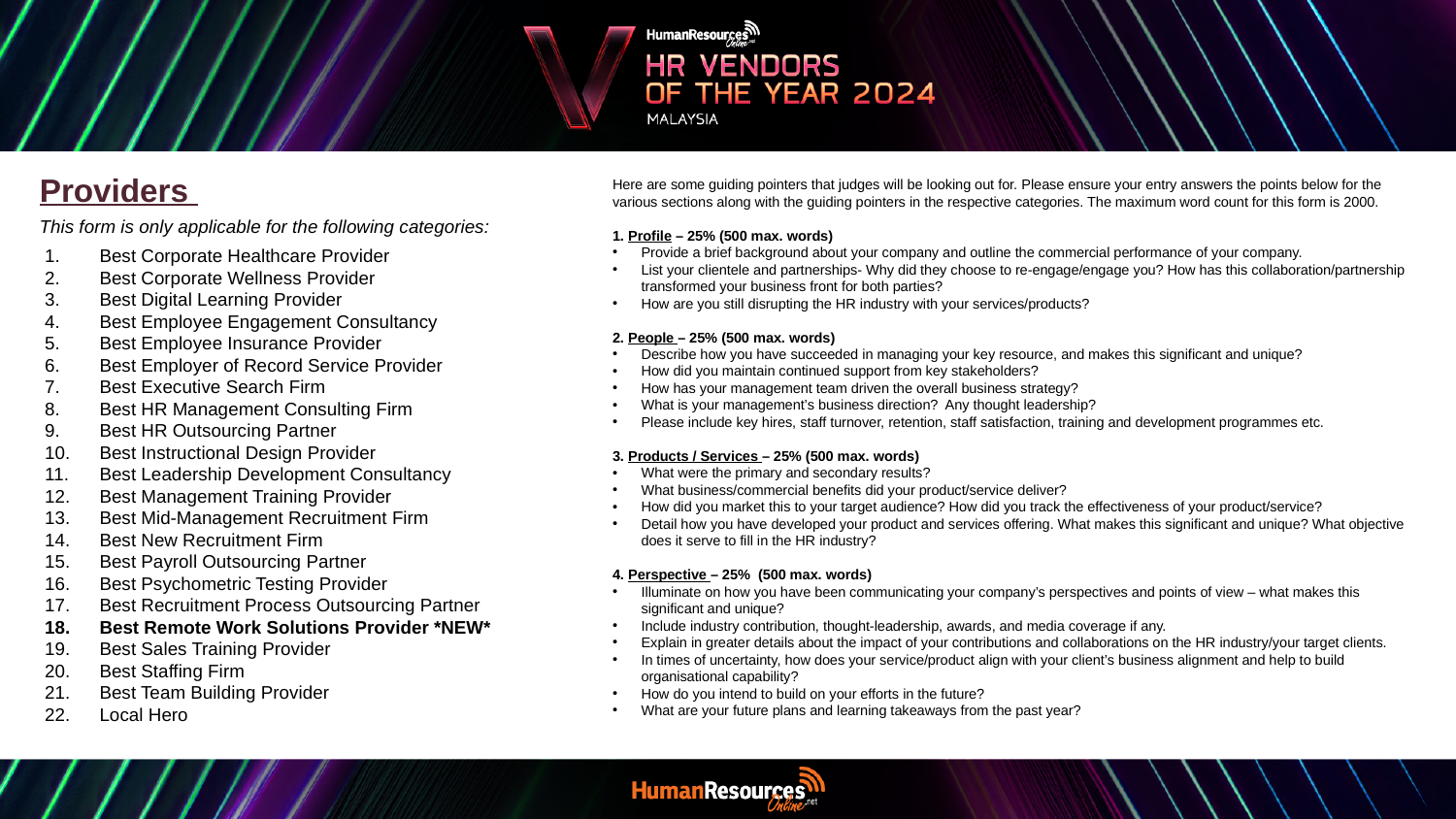

Providers
Here are some guiding pointers that judges will be looking out for. Please ensure your entry answers the points below for the various sections along with the guiding pointers in the respective categories. The maximum word count for this form is 2000.

1. Profile – 25% (500 max. words)
Provide a brief background about your company and outline the commercial performance of your company.
List your clientele and partnerships- Why did they choose to re-engage/engage you? How has this collaboration/partnership transformed your business front for both parties?
How are you still disrupting the HR industry with your services/products?

2. People – 25% (500 max. words)
Describe how you have succeeded in managing your key resource, and makes this significant and unique?
How did you maintain continued support from key stakeholders?
How has your management team driven the overall business strategy?
What is your management’s business direction?  Any thought leadership?
Please include key hires, staff turnover, retention, staff satisfaction, training and development programmes etc.

3. Products / Services – 25% (500 max. words)
What were the primary and secondary results?
What business/commercial benefits did your product/service deliver?
How did you market this to your target audience? How did you track the effectiveness of your product/service?
Detail how you have developed your product and services offering. What makes this significant and unique? What objective does it serve to fill in the HR industry?

4. Perspective – 25%  (500 max. words)
Illuminate on how you have been communicating your company’s perspectives and points of view – what makes this significant and unique?
Include industry contribution, thought-leadership, awards, and media coverage if any.
Explain in greater details about the impact of your contributions and collaborations on the HR industry/your target clients.
In times of uncertainty, how does your service/product align with your client’s business alignment and help to build organisational capability?
How do you intend to build on your efforts in the future?
What are your future plans and learning takeaways from the past year?
This form is only applicable for the following categories:
Best Corporate Healthcare Provider
Best Corporate Wellness Provider
Best Digital Learning Provider
Best Employee Engagement Consultancy
Best Employee Insurance Provider
Best Employer of Record Service Provider
Best Executive Search Firm
Best HR Management Consulting Firm
Best HR Outsourcing Partner
Best Instructional Design Provider
Best Leadership Development Consultancy
Best Management Training Provider
Best Mid-Management Recruitment Firm
Best New Recruitment Firm
Best Payroll Outsourcing Partner
Best Psychometric Testing Provider
Best Recruitment Process Outsourcing Partner
Best Remote Work Solutions Provider *NEW*
Best Sales Training Provider
Best Staffing Firm
Best Team Building Provider
Local Hero